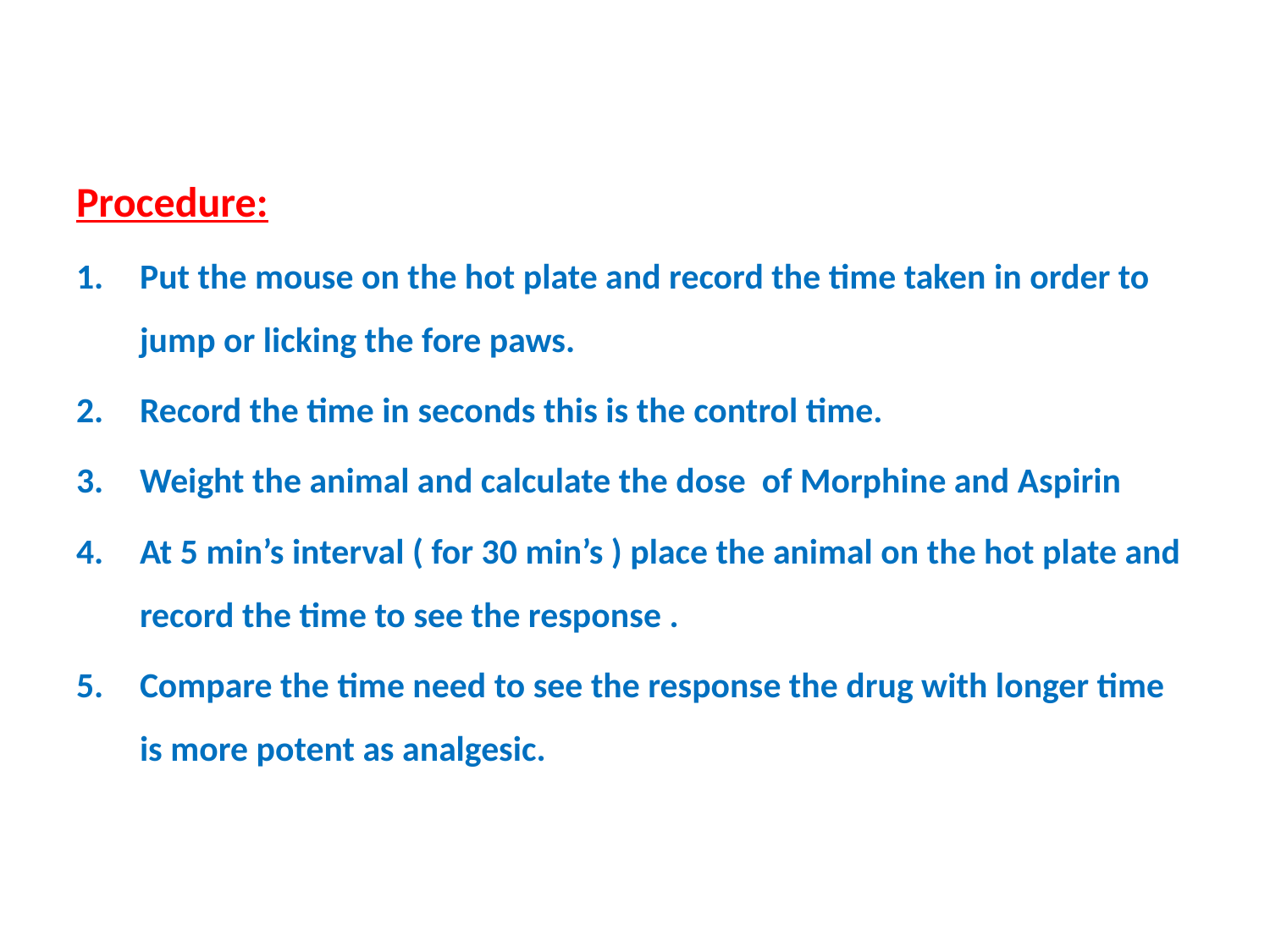

Procedure:
Put the mouse on the hot plate and record the time taken in order to jump or licking the fore paws.
Record the time in seconds this is the control time.
Weight the animal and calculate the dose  of Morphine and Aspirin
At 5 min’s interval ( for 30 min’s ) place the animal on the hot plate and record the time to see the response .
Compare the time need to see the response the drug with longer time is more potent as analgesic.